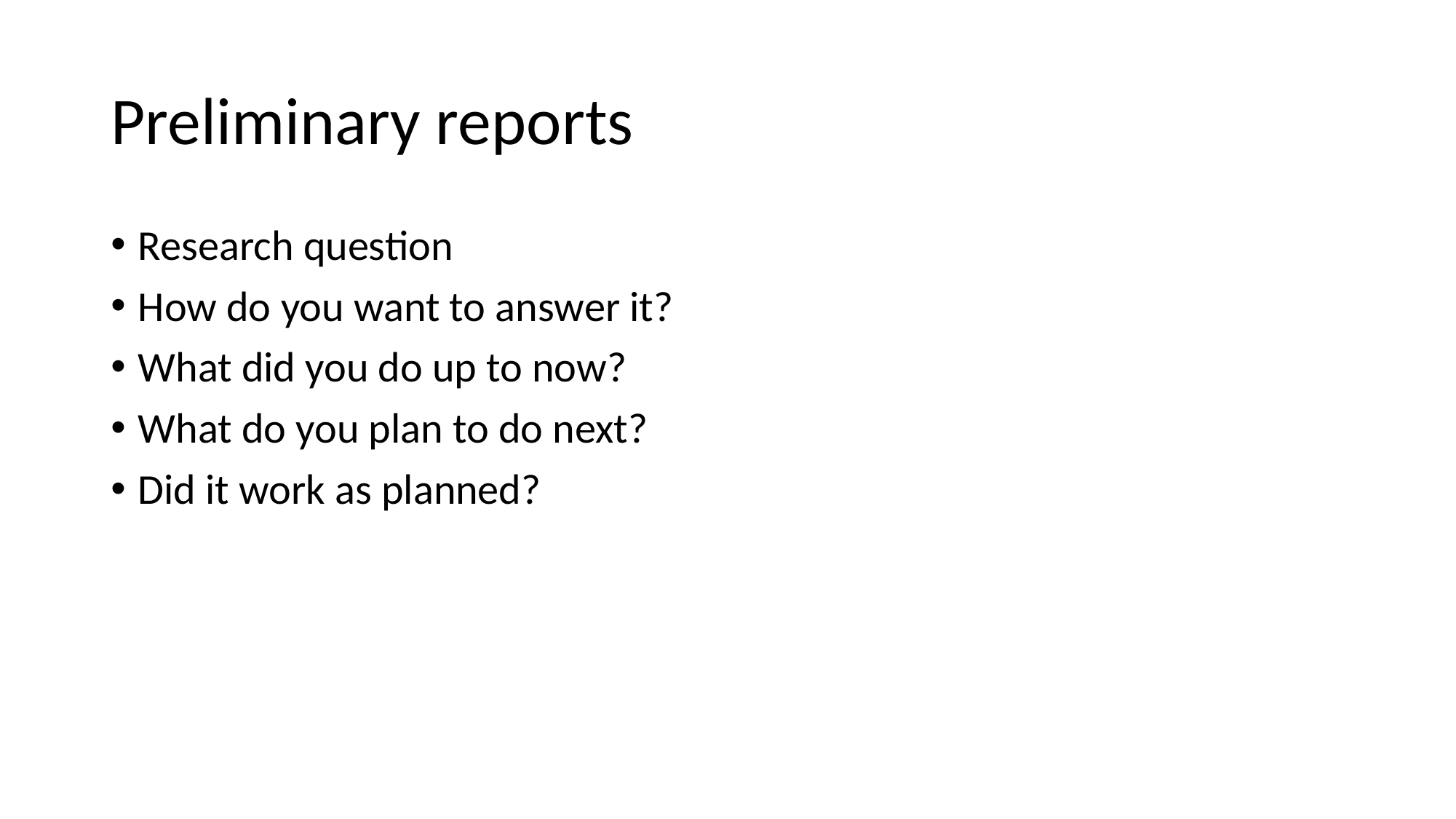

# Preliminary reports
Research question
How do you want to answer it?
What did you do up to now?
What do you plan to do next?
Did it work as planned?